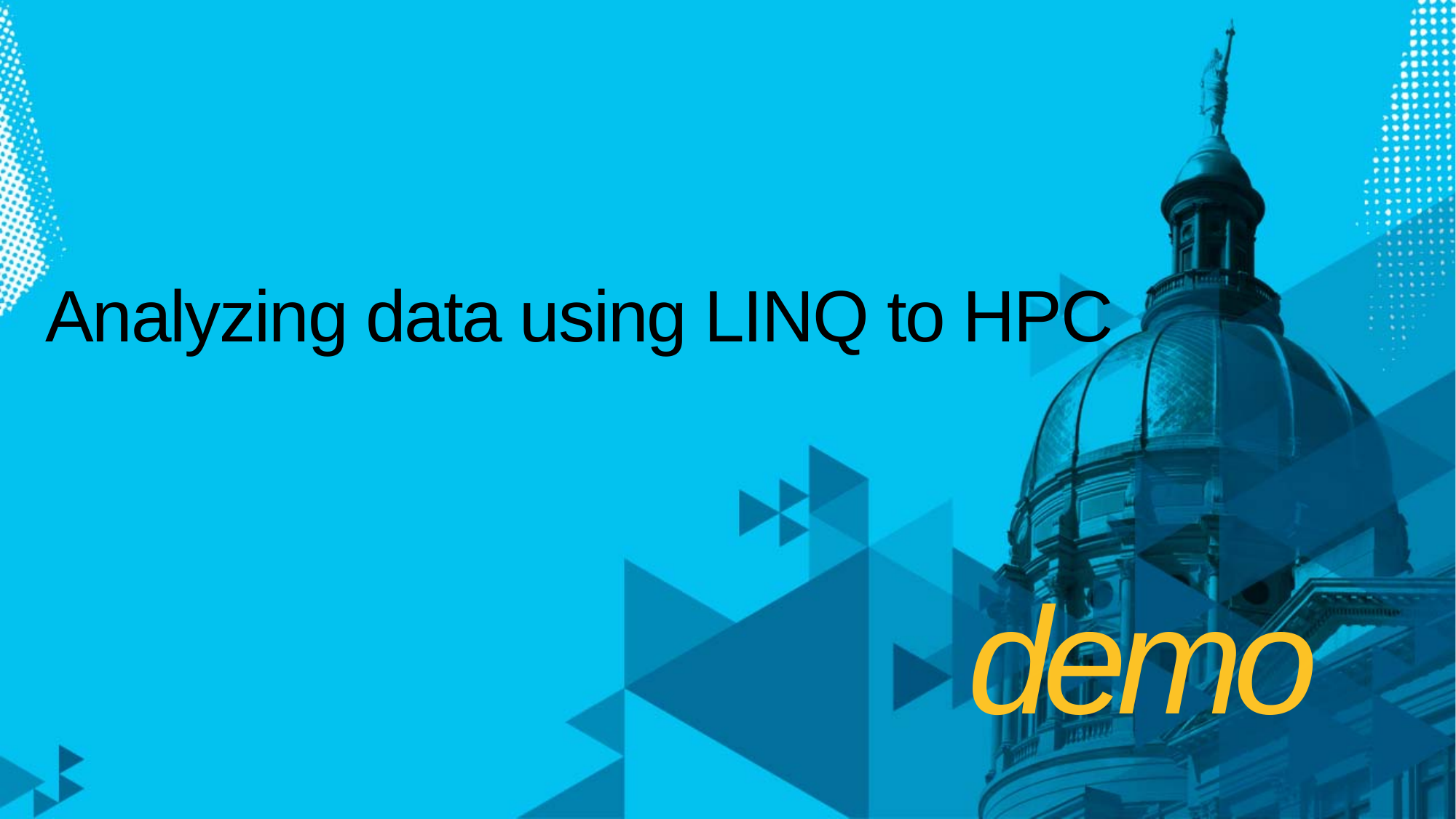

# Analyzing data using LINQ to HPC

demo